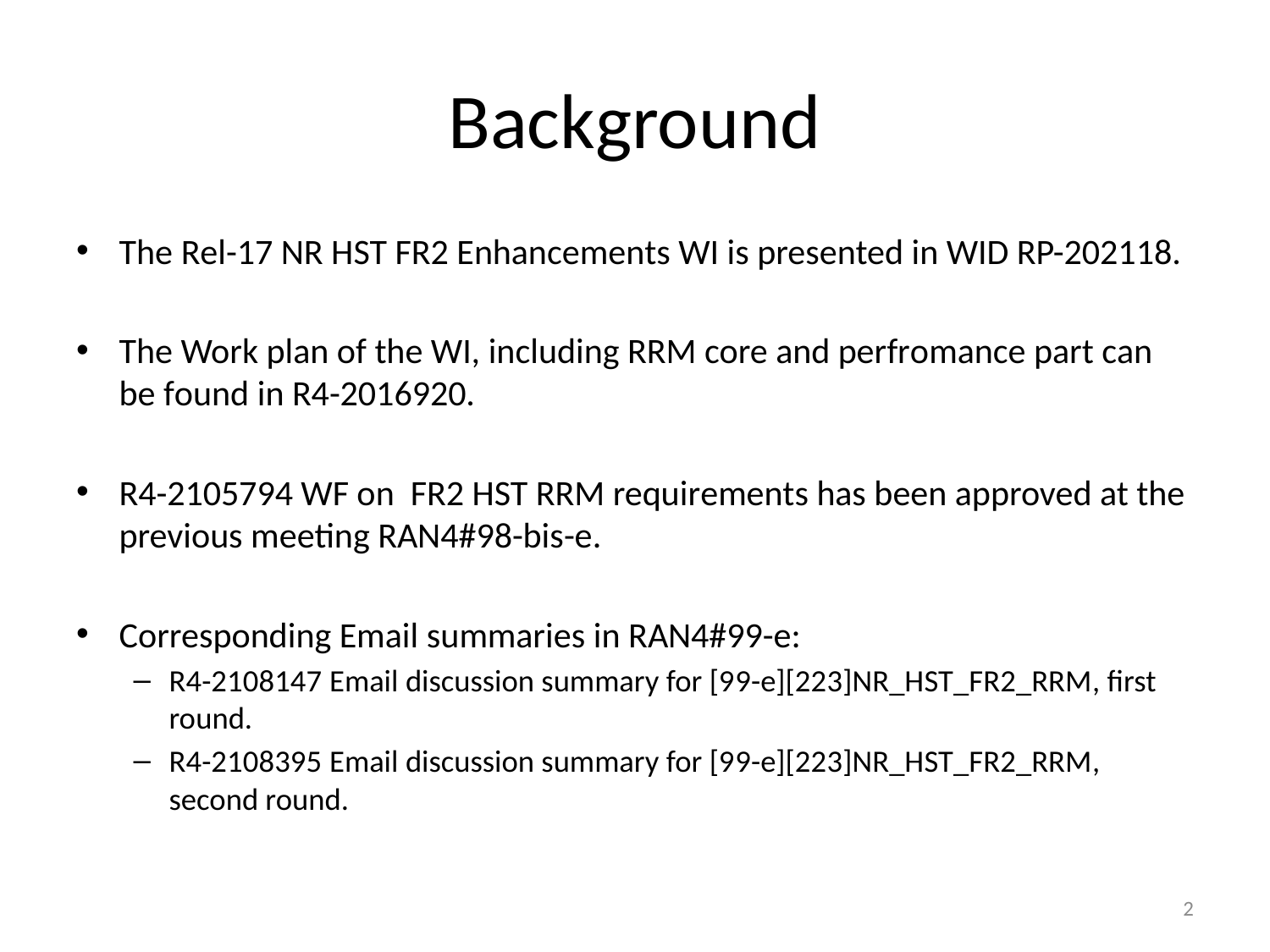

# Background
The Rel-17 NR HST FR2 Enhancements WI is presented in WID RP-202118.

The Work plan of the WI, including RRM core and perfromance part can be found in R4-2016920.

R4-2105794 WF on  FR2 HST RRM requirements has been approved at the previous meeting RAN4#98-bis-e.

Corresponding Email summaries in RAN4#99-e:
R4-2108147 Email discussion summary for [99-e][223]NR_HST_FR2_RRM, first round.
R4-2108395 Email discussion summary for [99-e][223]NR_HST_FR2_RRM, second round.
2